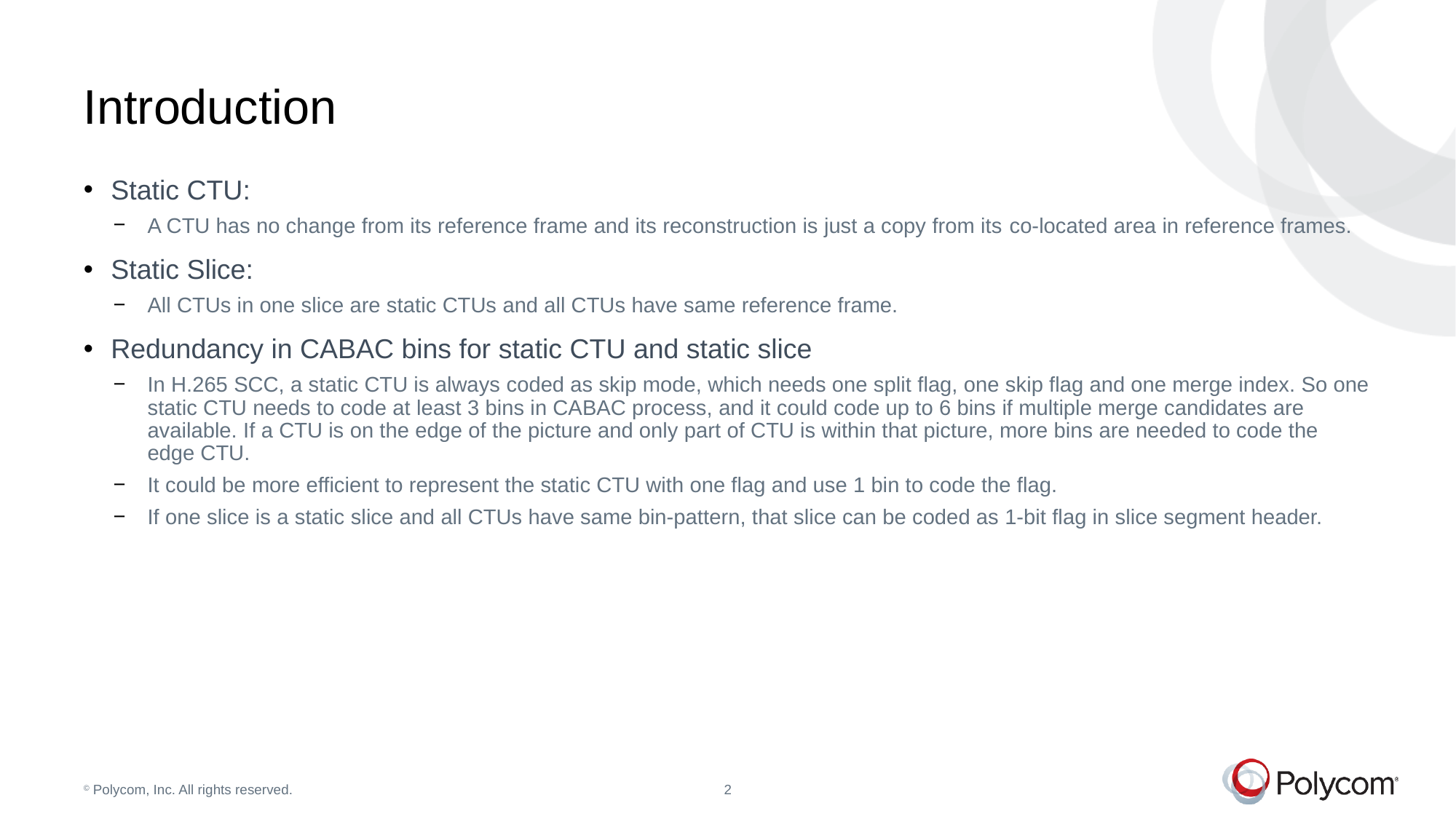

# Introduction
Static CTU:
A CTU has no change from its reference frame and its reconstruction is just a copy from its co-located area in reference frames.
Static Slice:
All CTUs in one slice are static CTUs and all CTUs have same reference frame.
Redundancy in CABAC bins for static CTU and static slice
In H.265 SCC, a static CTU is always coded as skip mode, which needs one split flag, one skip flag and one merge index. So one static CTU needs to code at least 3 bins in CABAC process, and it could code up to 6 bins if multiple merge candidates are available. If a CTU is on the edge of the picture and only part of CTU is within that picture, more bins are needed to code the edge CTU.
It could be more efficient to represent the static CTU with one flag and use 1 bin to code the flag.
If one slice is a static slice and all CTUs have same bin-pattern, that slice can be coded as 1-bit flag in slice segment header.